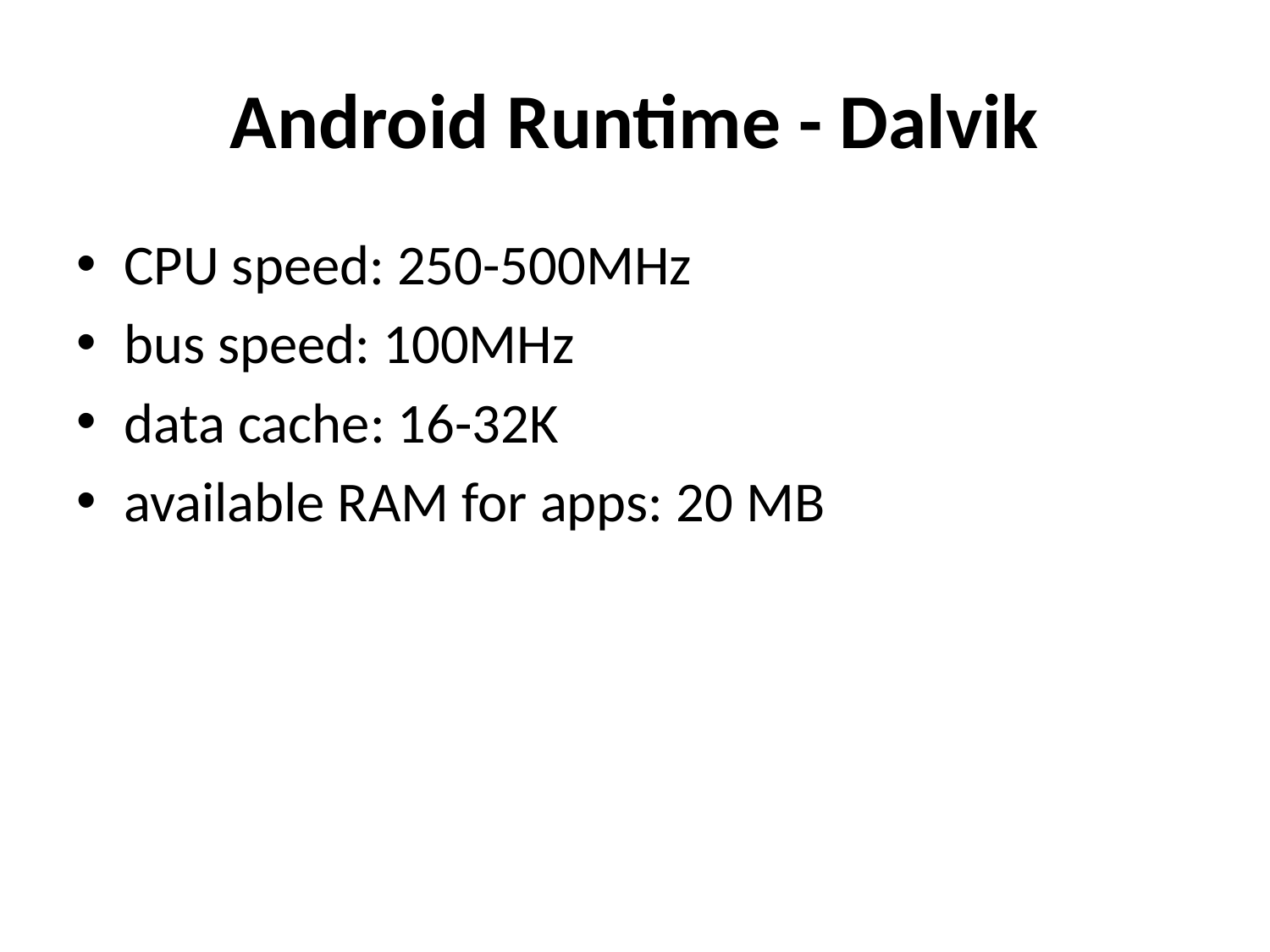

# Android Runtime - Dalvik
CPU speed: 250-500MHz
bus speed: 100MHz
data cache: 16-32K
available RAM for apps: 20 MB